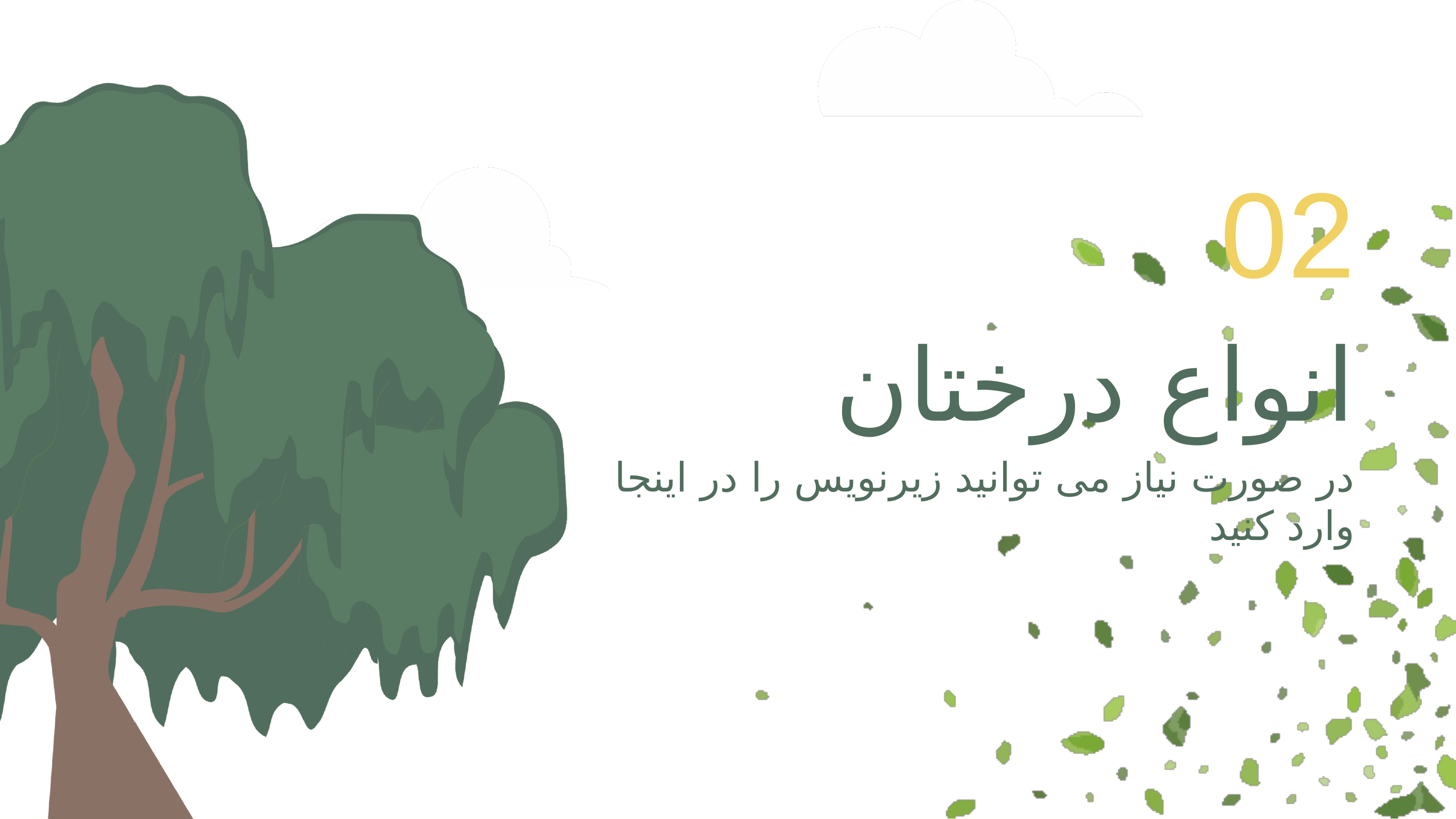

02

انواع درختان
در صورت نیاز می توانید زیرنویس را در اینجا وارد کنید